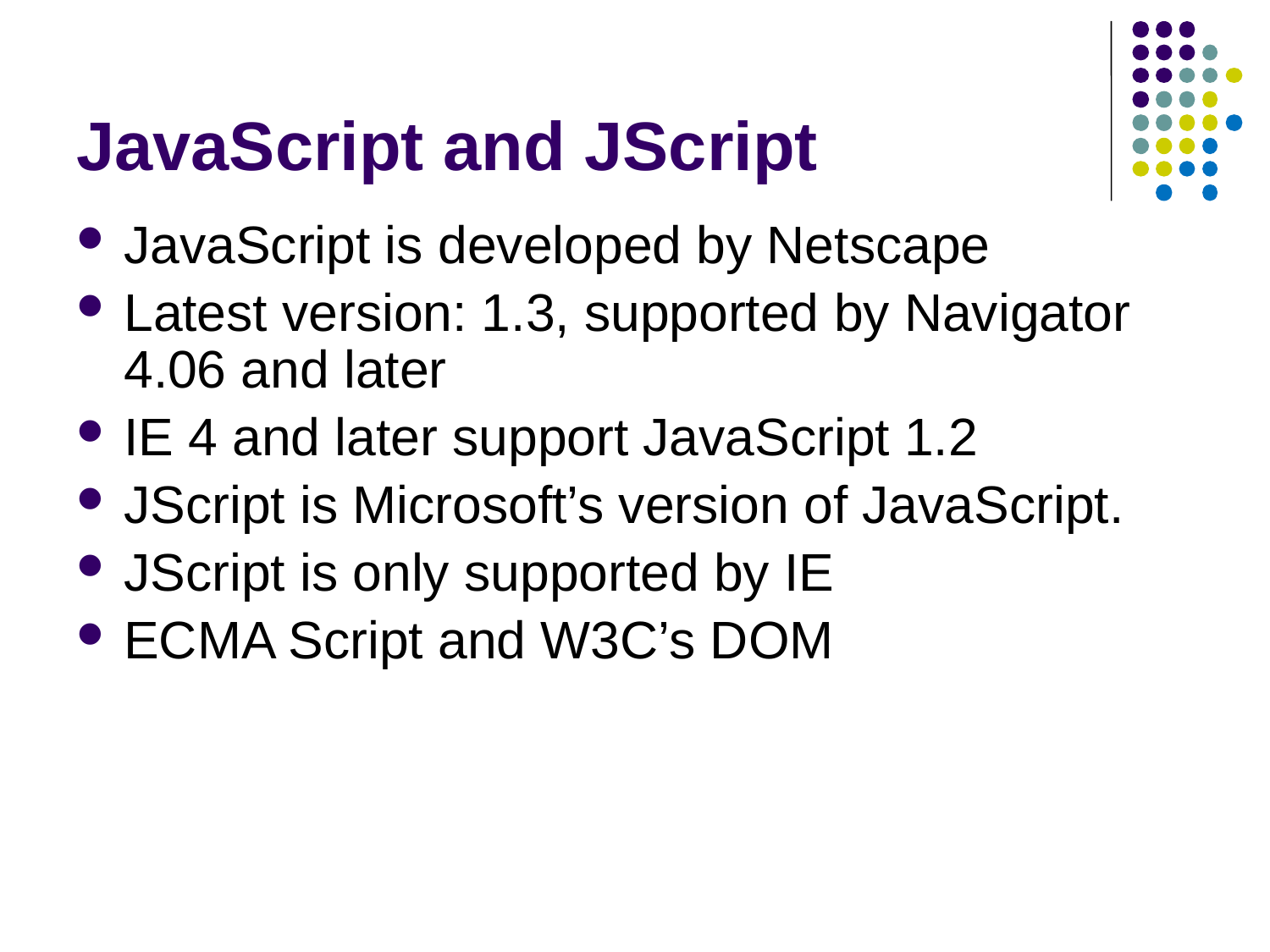

# JavaScript and JScript
JavaScript is developed by Netscape
Latest version: 1.3, supported by Navigator 4.06 and later
IE 4 and later support JavaScript 1.2
JScript is Microsoft’s version of JavaScript.
JScript is only supported by IE
ECMA Script and W3C’s DOM